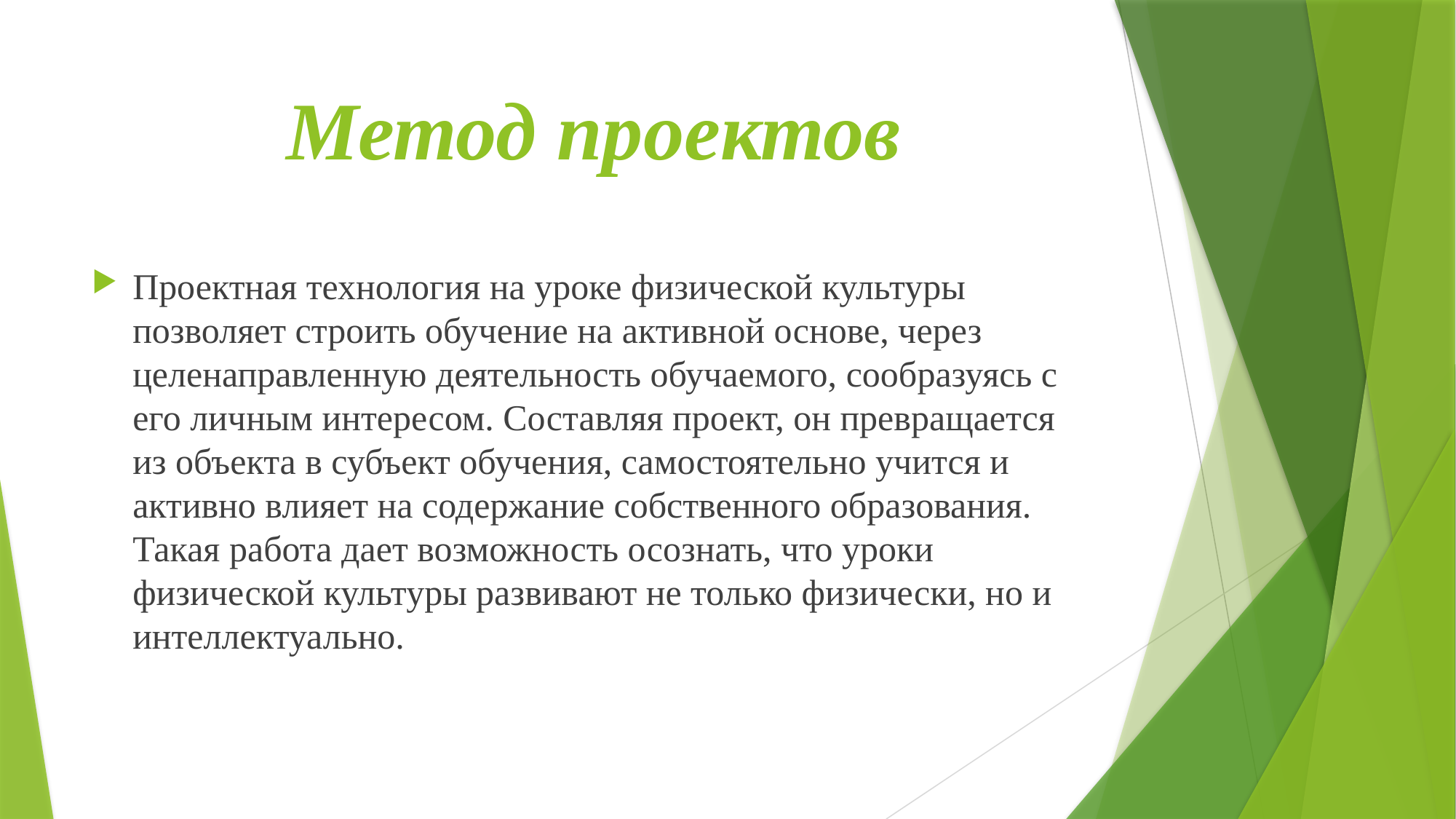

# Метод проектов
Проектная технология на уроке физической культуры позволяет строить обучение на активной основе, через целенаправленную деятельность обучаемого, сообразуясь с его личным интересом. Составляя проект, он превращается из объекта в субъект обучения, самостоятельно учится и активно влияет на содержание собственного образования. Такая работа дает возможность осознать, что уроки физической культуры развивают не только физически, но и интеллектуально.